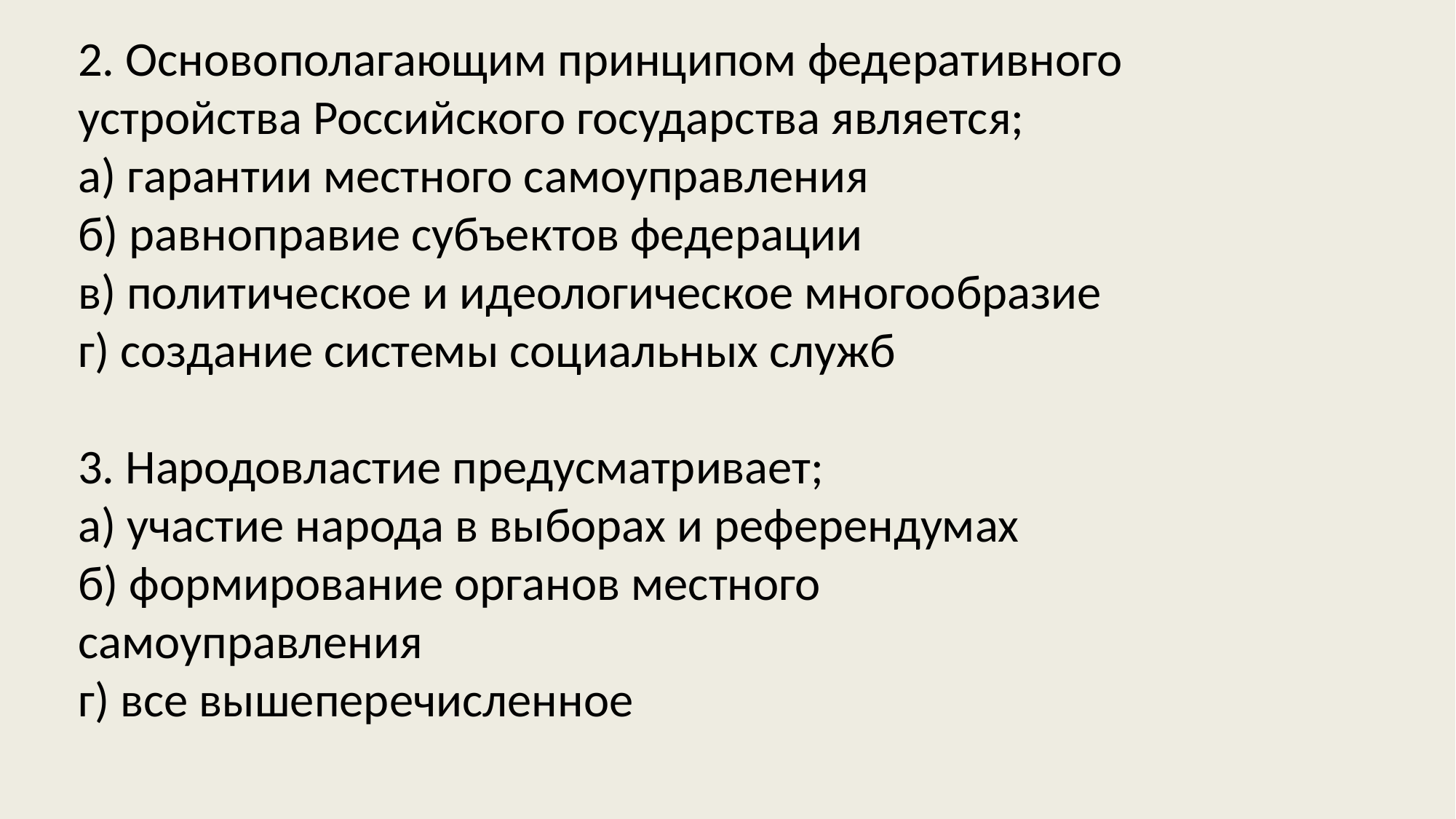

2. Основополагающим принципом федеративного устройства Российского государства является;
а) гарантии местного самоуправления
б) равноправие субъектов федерации
в) политическое и идеологическое многообразие
г) создание системы социальных служб

3. Народовластие предусматривает;
а) участие народа в выборах и референдумах
б) формирование органов местного самоуправления
г) все вышеперечисленное